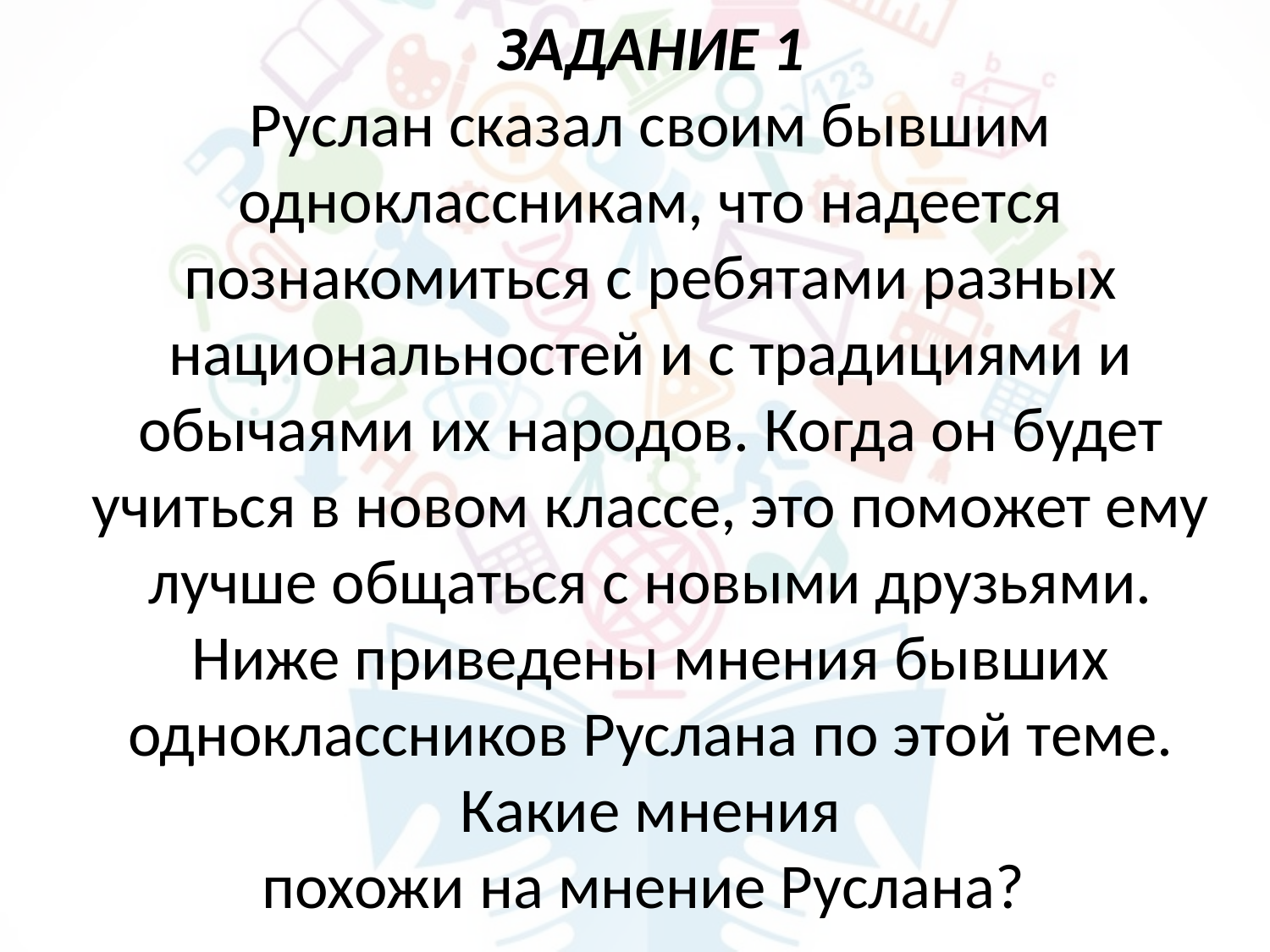

# ЗАДАНИЕ 1 Руслан сказал своим бывшим одноклассникам, что надеется познакомиться с ребятами разных национальностей и с традициями и обычаями их народов. Когда он будет учиться в новом классе, это поможет ему лучше общаться с новыми друзьями. Ниже приведены мнения бывших одноклассников Руслана по этой теме. Какие мнения похожи на мнение Руслана?